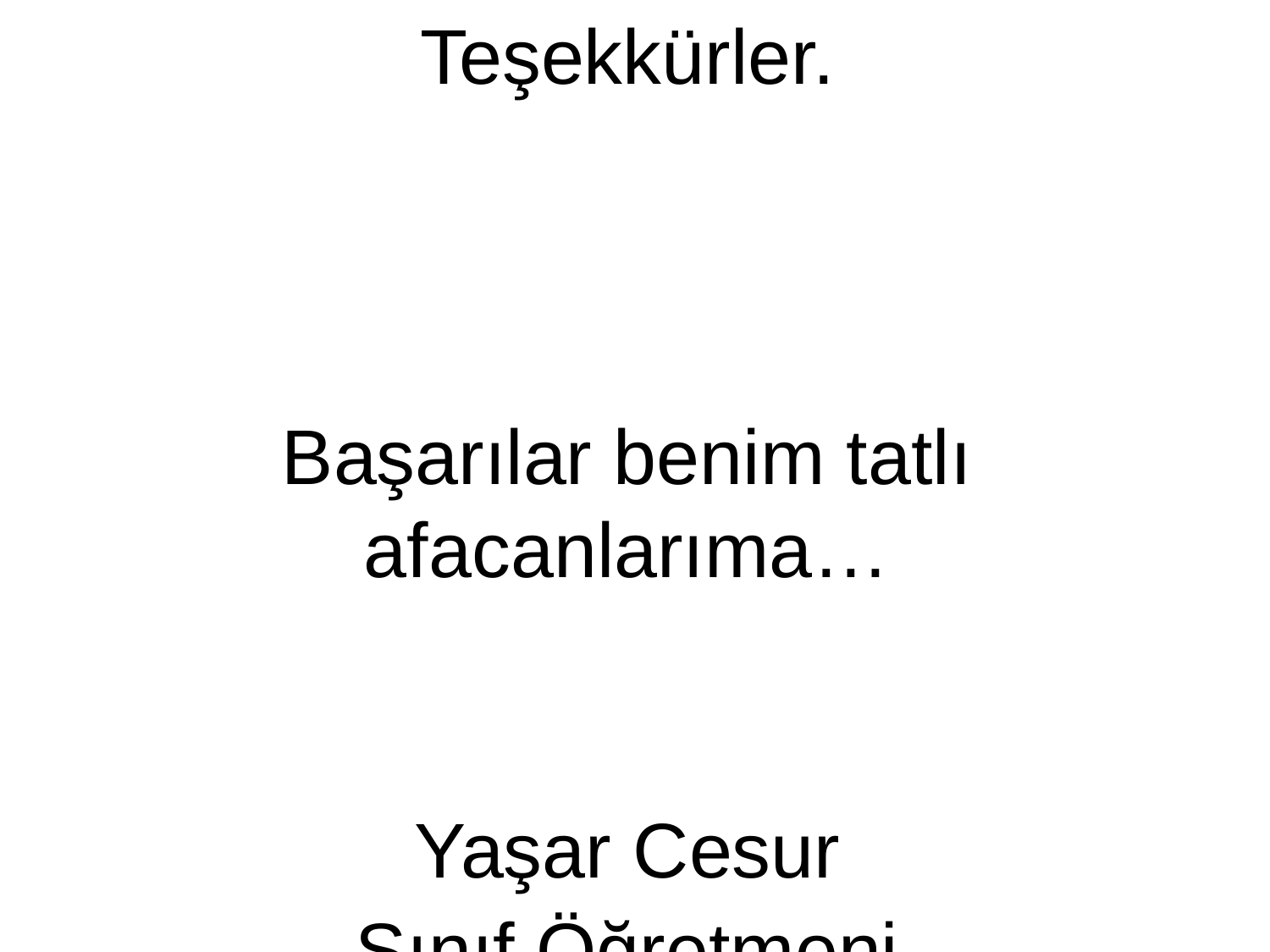

Teşekkürler.

Başarılar benim tatlı afacanlarıma…

Yaşar Cesur
Sınıf Öğretmeni